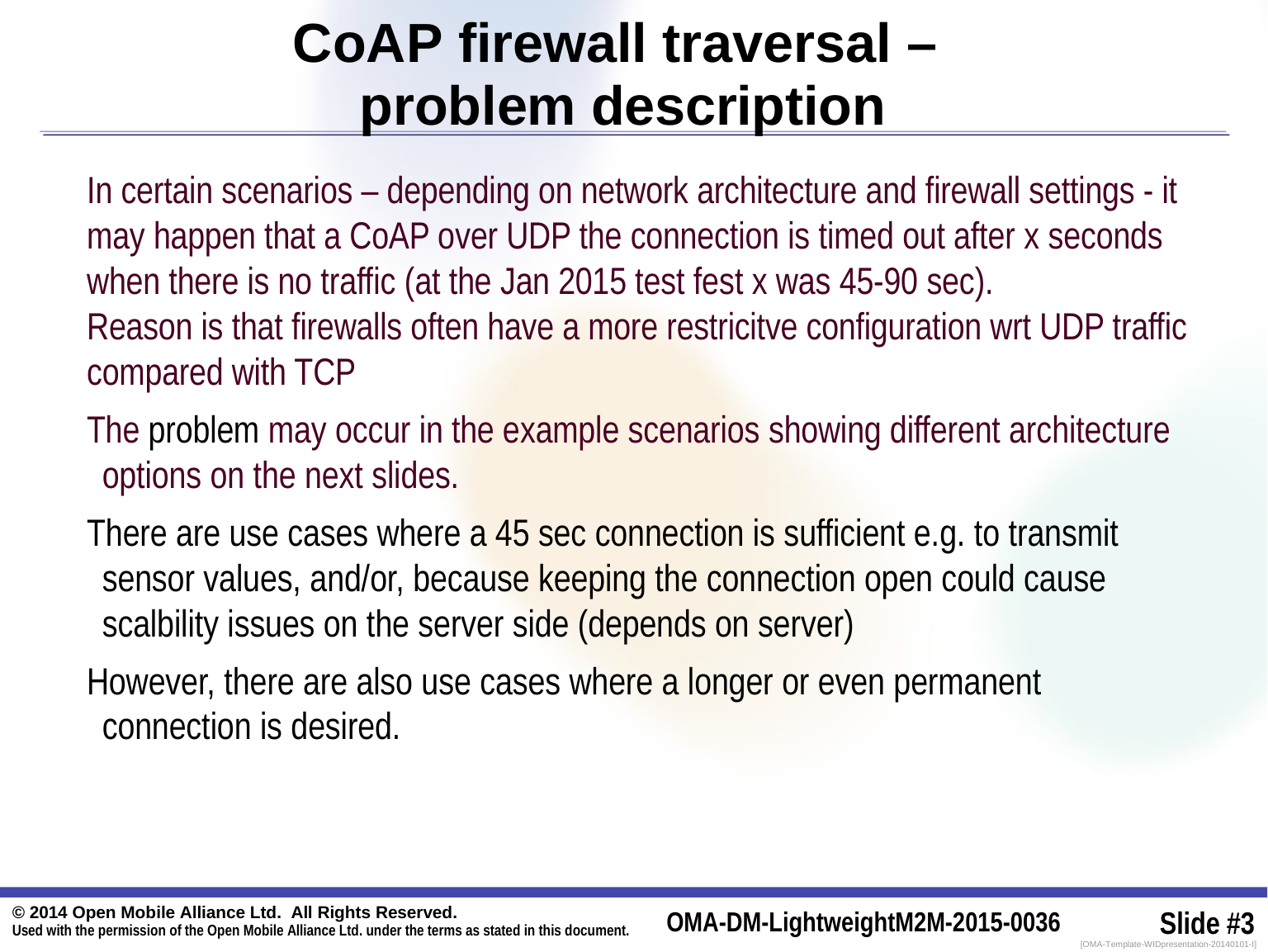

# CoAP firewall traversal – problem description
In certain scenarios – depending on network architecture and firewall settings - it may happen that a CoAP over UDP the connection is timed out after x seconds when there is no traffic (at the Jan 2015 test fest x was 45-90 sec).
Reason is that firewalls often have a more restricitve configuration wrt UDP traffic compared with TCP
The problem may occur in the example scenarios showing different architecture options on the next slides.
There are use cases where a 45 sec connection is sufficient e.g. to transmit sensor values, and/or, because keeping the connection open could cause scalbility issues on the server side (depends on server)
However, there are also use cases where a longer or even permanent connection is desired.

© 2014 Open Mobile Alliance Ltd.  All Rights Reserved.
Used with the permission of the Open Mobile Alliance Ltd. under the terms as stated in this document.
OMA-DM-LightweightM2M-2015-0036
Slide #3
[OMA-Template-WIDpresentation-20140101-I]